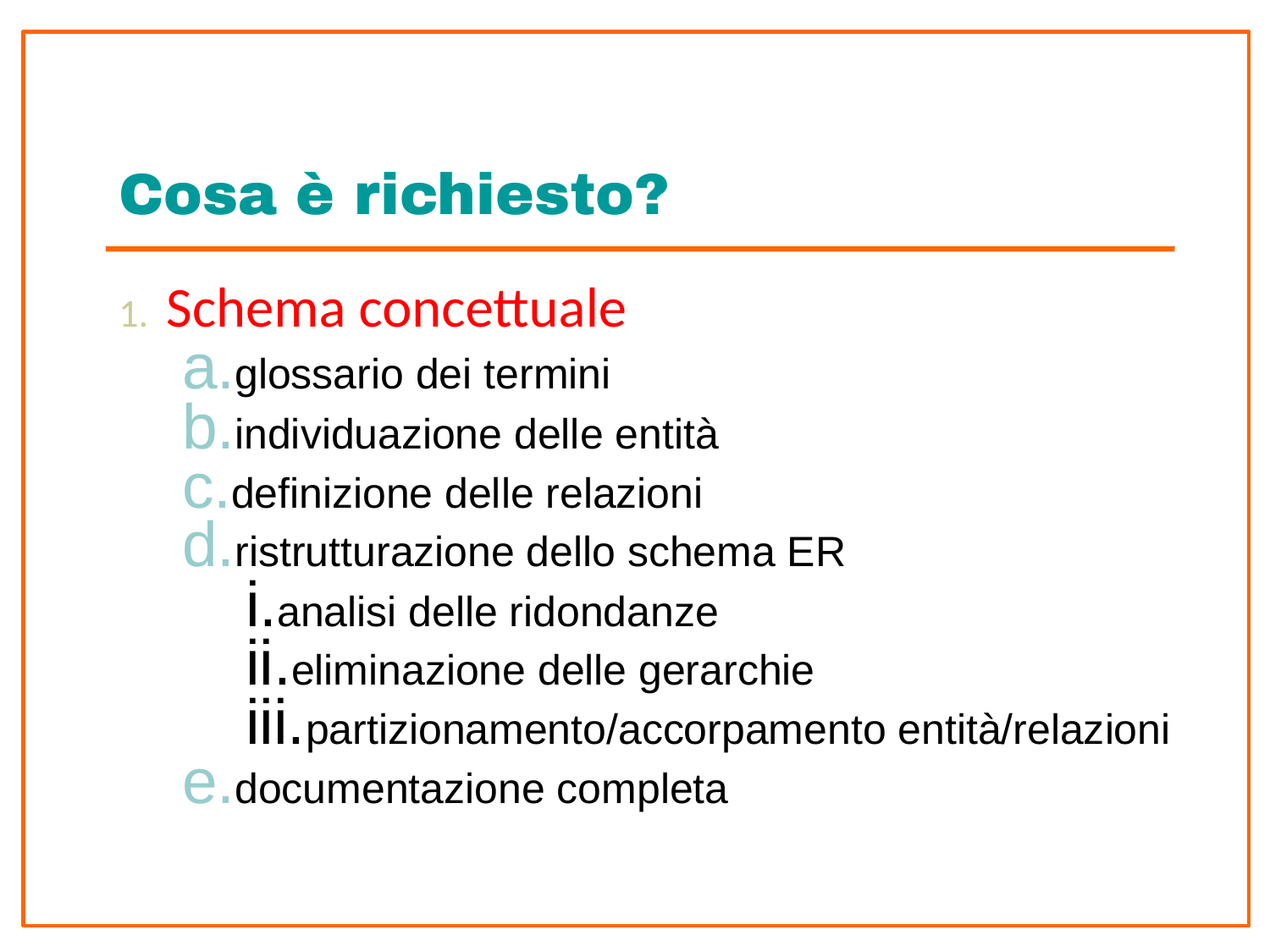

# Cosa è richiesto?
Schema concettuale
glossario dei termini
individuazione delle entità
definizione delle relazioni
ristrutturazione dello schema ER
analisi delle ridondanze
eliminazione delle gerarchie
partizionamento/accorpamento entità/relazioni
documentazione completa